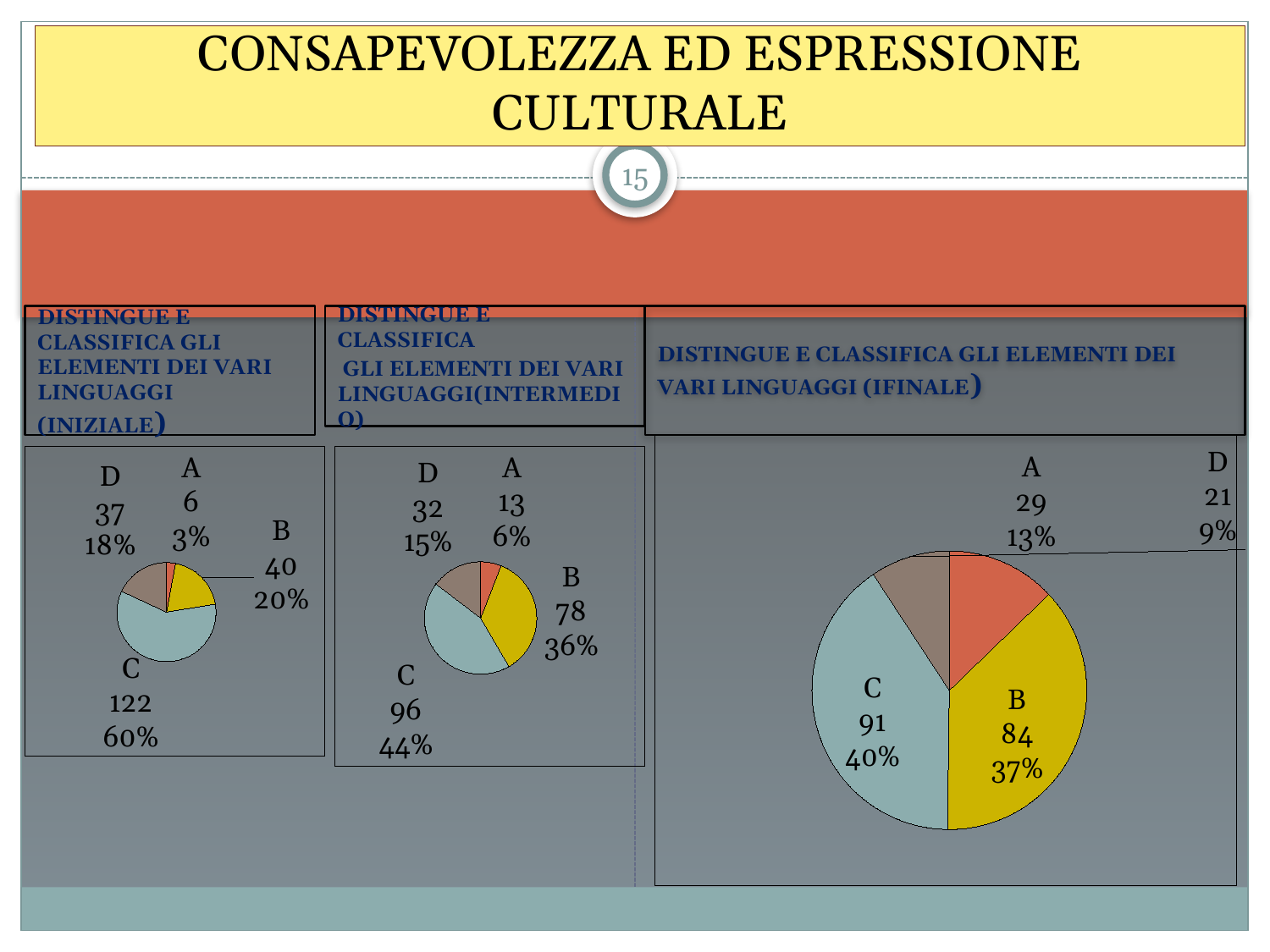

# CONSAPEVOLEZZA ED ESPRESSIONE CULTURALE
15
DISTINGUE E CLASSIFICA GLI ELEMENTI DEI VARI LINGUAGGI (INIZIALE)
DISTINGUE E  CLASSIFICA
 GLI ELEMENTI DEI VARI LINGUAGGI(INTERMEDIO)
DISTINGUE E CLASSIFICA GLI ELEMENTI DEI VARI LINGUAGGI (IFINALE)

### Chart

| Category | Vendite |
|---|---|
| A | 29.0 |
| B | 84.0 |
| C | 91.0 |
| D | 21.0 |

### Chart

| Category | Vendite |
|---|---|
| A | 6.0 |
| B | 40.0 |
| C | 122.0 |
| D | 37.0 |

### Chart

| Category | Vendite |
|---|---|
| A | 13.0 |
| B | 78.0 |
| C | 96.0 |
| D | 32.0 |